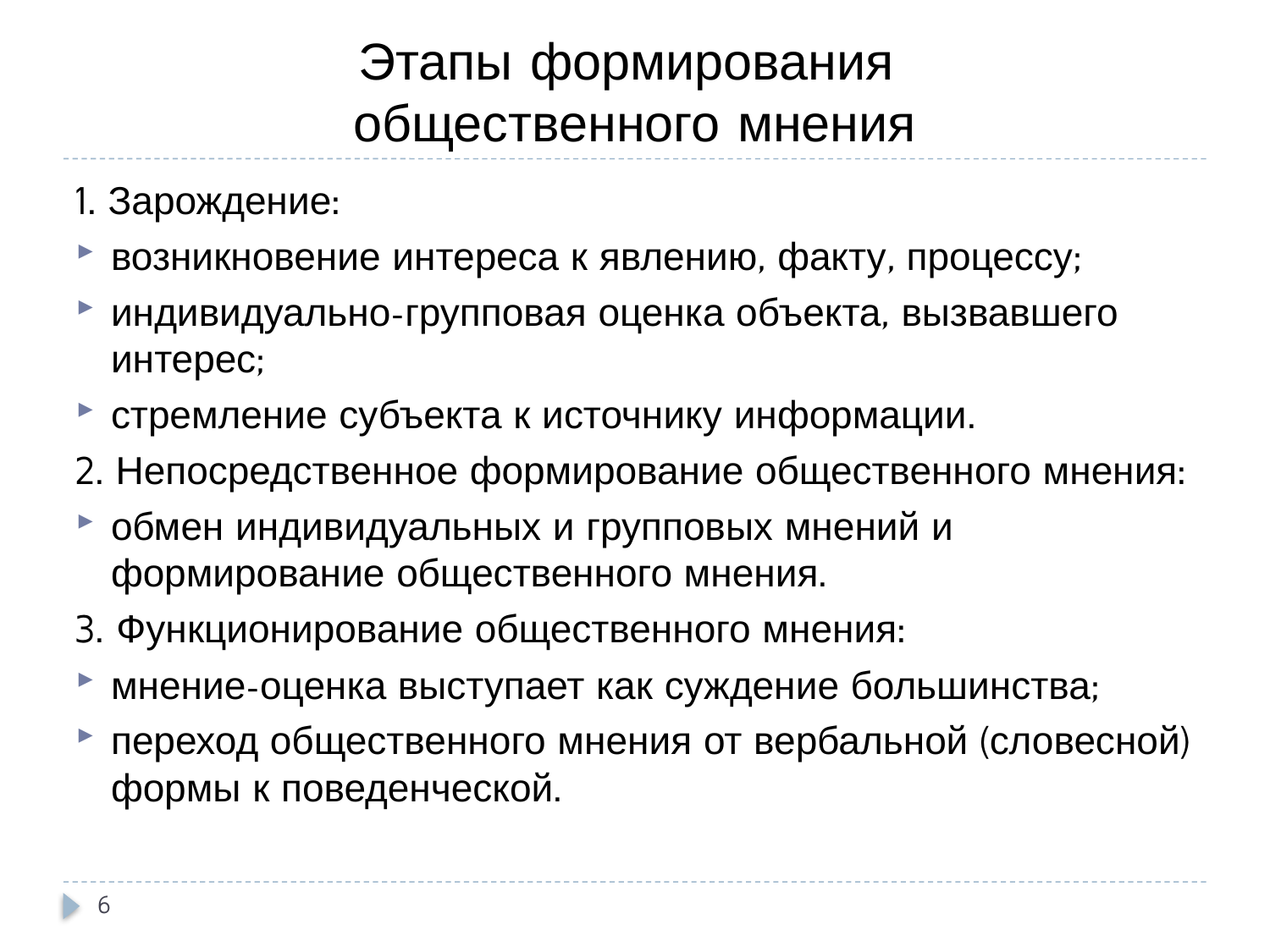

# Этапы формирования общественного мнения
1. Зарождение:
возникновение интереса к явлению, факту, процессу;
индивидуально-групповая оценка объекта, вызвавшего интерес;
стремление субъекта к источнику информации.
2. Непосредственное формирование общественного мнения:
обмен индивидуальных и групповых мнений и формирование общественного мнения.
3. Функционирование общественного мнения:
мнение-оценка выступает как суждение большинства;
переход общественного мнения от вербальной (словесной) формы к поведенческой.

6